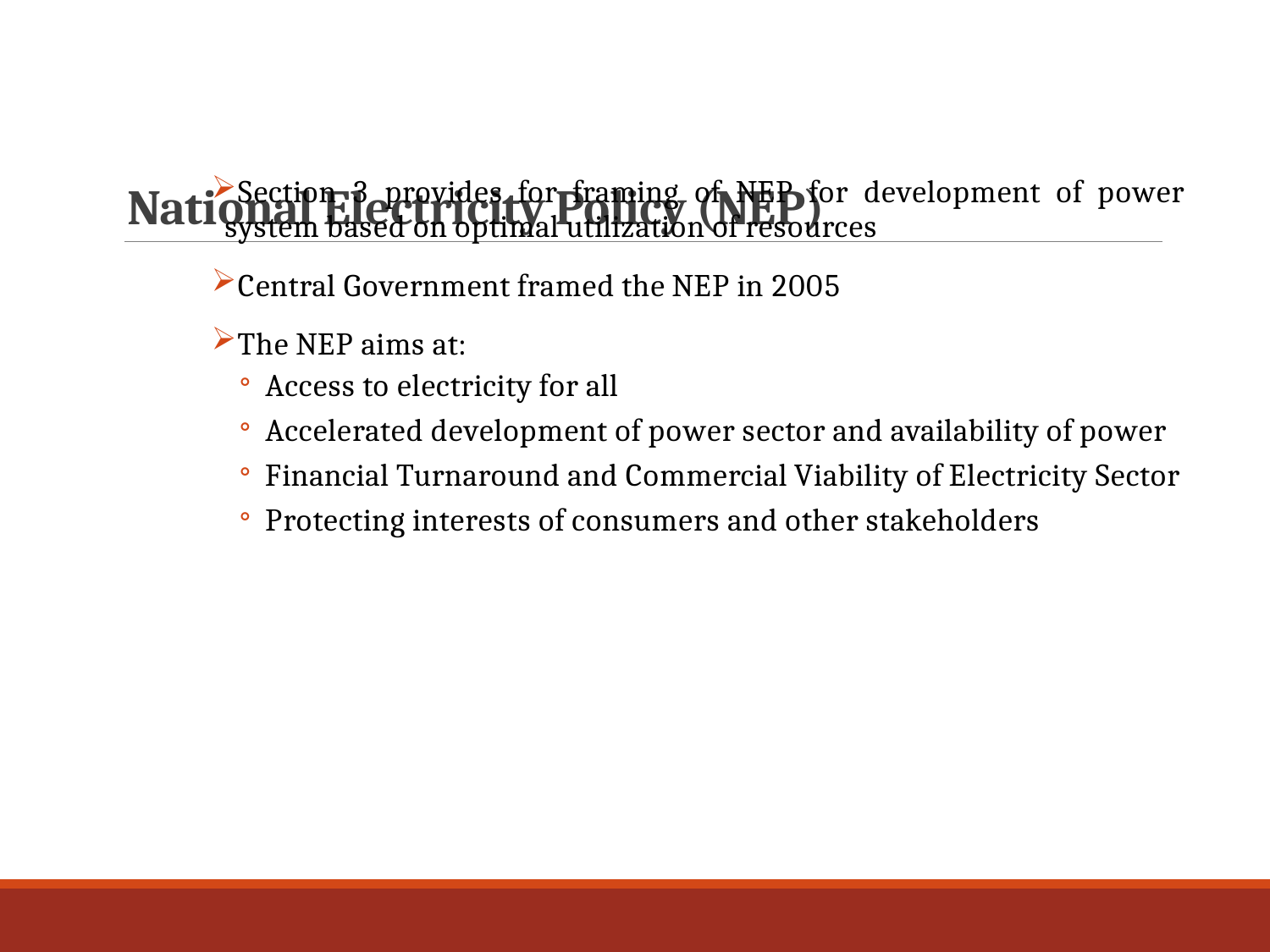

# National Electricity Policy (NEP)
Section 3 provides for framing of NEP for development of power system based on optimal utilization of resources
Central Government framed the NEP in 2005
The NEP aims at:
Access to electricity for all
Accelerated development of power sector and availability of power
Financial Turnaround and Commercial Viability of Electricity Sector
Protecting interests of consumers and other stakeholders